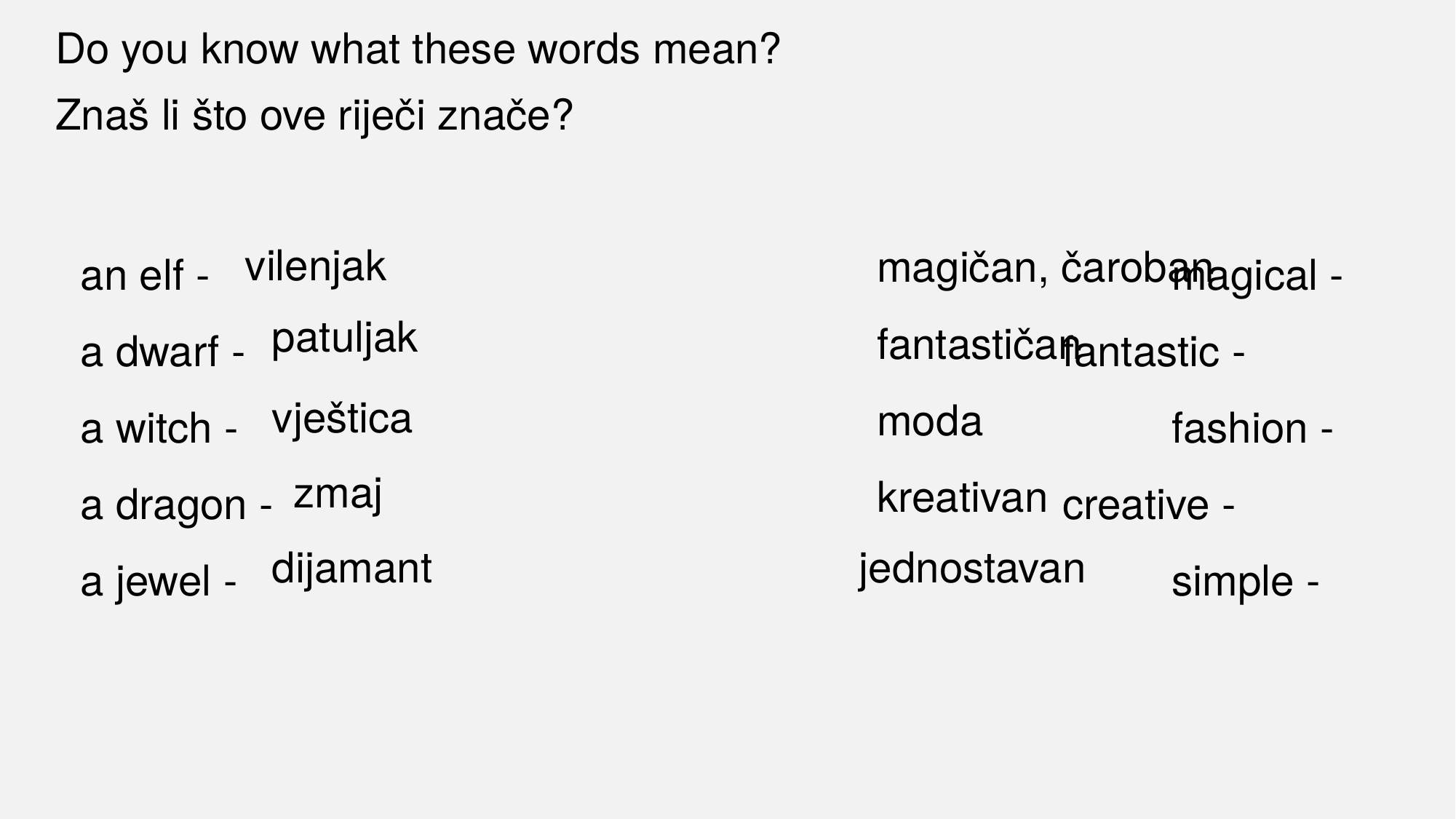

Do you know what these words mean?
Znaš li što ove riječi znače?
an elf -									magical -
a dwarf - 								fantastic -
a witch -									fashion -
a dragon - 								creative -
a jewel -									simple -

vilenjak
magičan, čaroban
patuljak
fantastičan
vještica
moda
zmaj
kreativan
dijamant
jednostavan